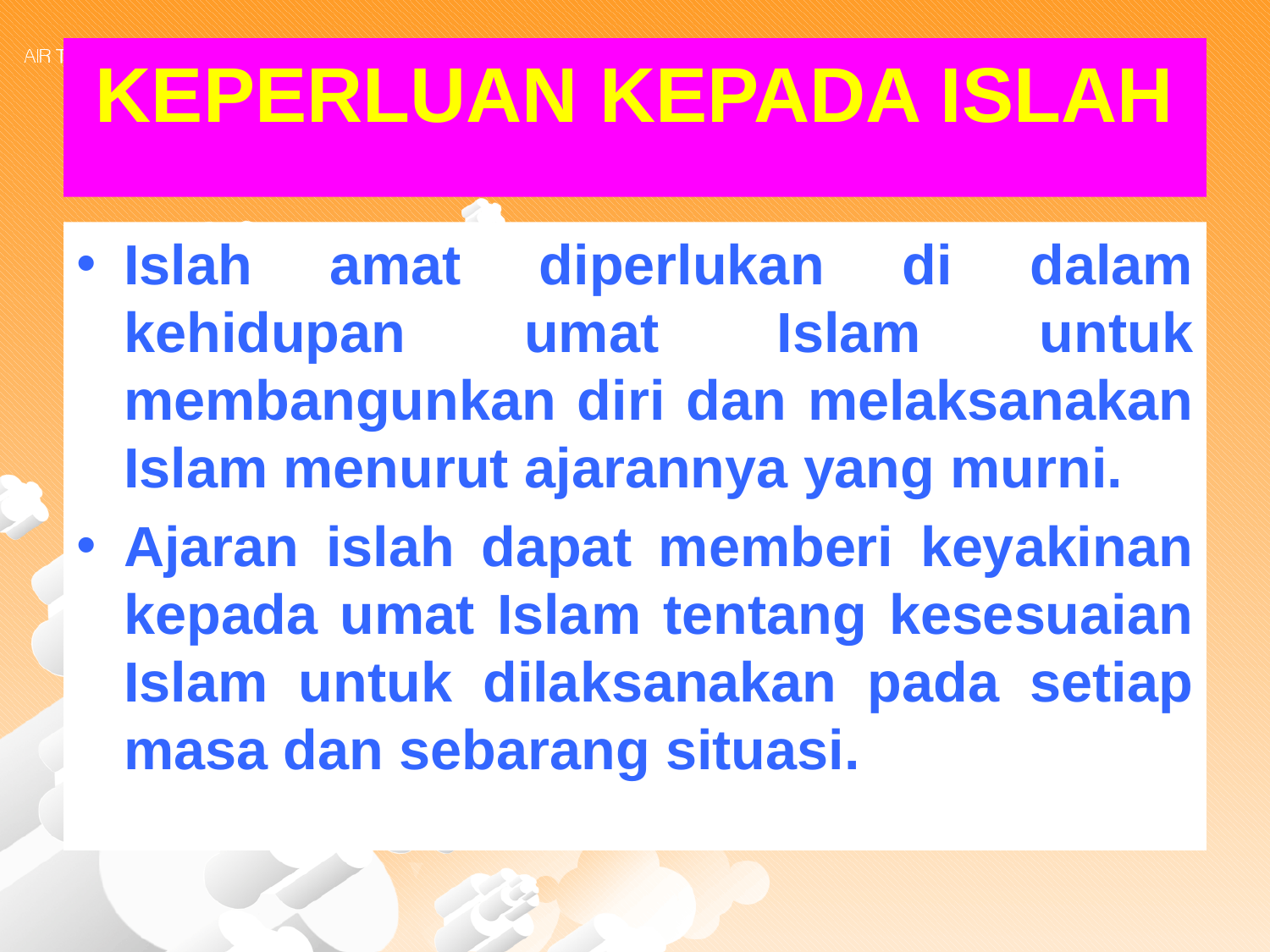

# KEPERLUAN KEPADA ISLAH
Islah amat diperlukan di dalam kehidupan umat Islam untuk membangunkan diri dan melaksanakan Islam menurut ajarannya yang murni.
Ajaran islah dapat memberi keyakinan kepada umat Islam tentang kesesuaian Islam untuk dilaksanakan pada setiap masa dan sebarang situasi.